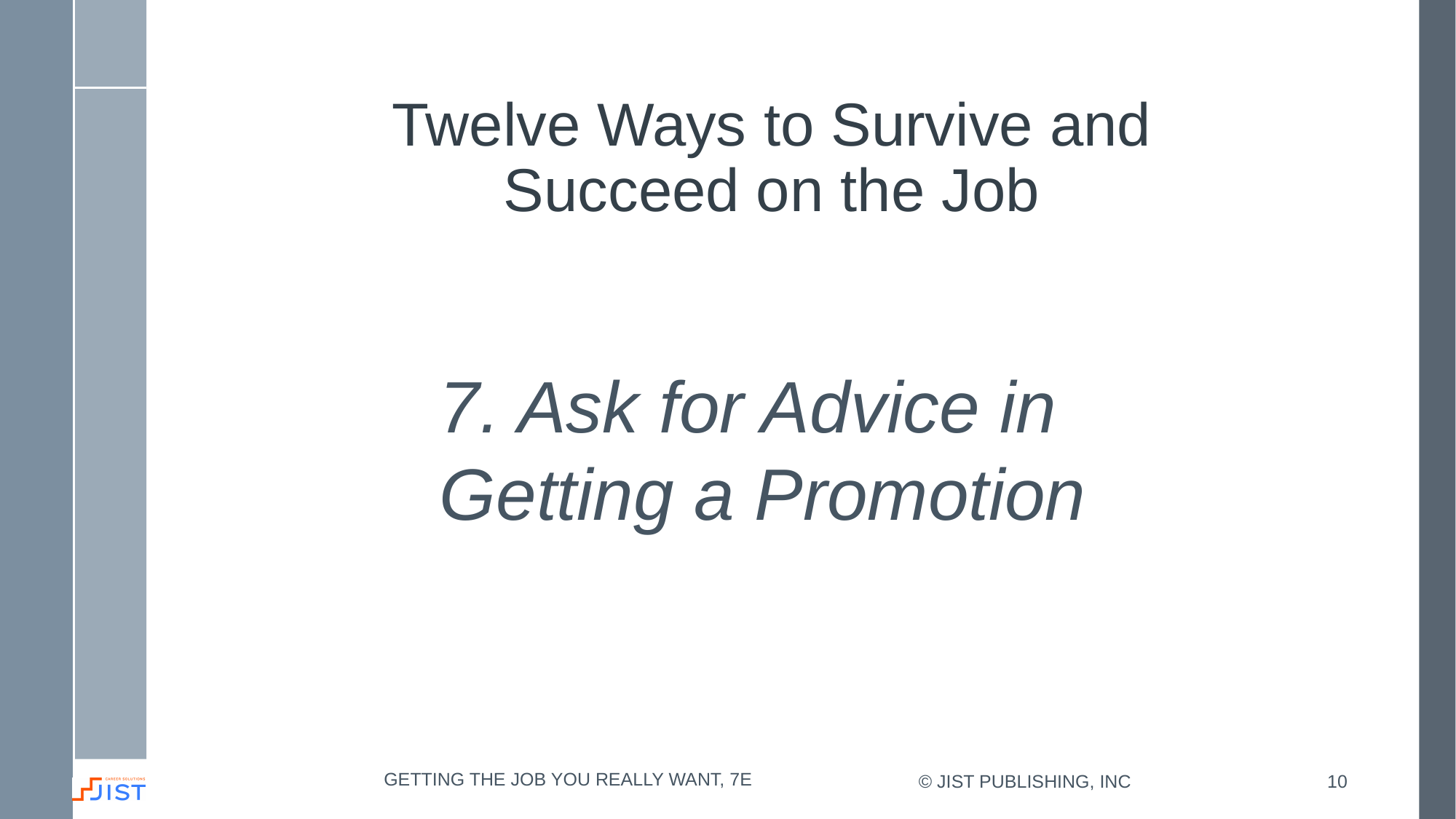

# Twelve Ways to Survive and Succeed on the Job
7. Ask for Advice in Getting a Promotion
Getting the job you really want, 7e
© JIST Publishing, Inc
10